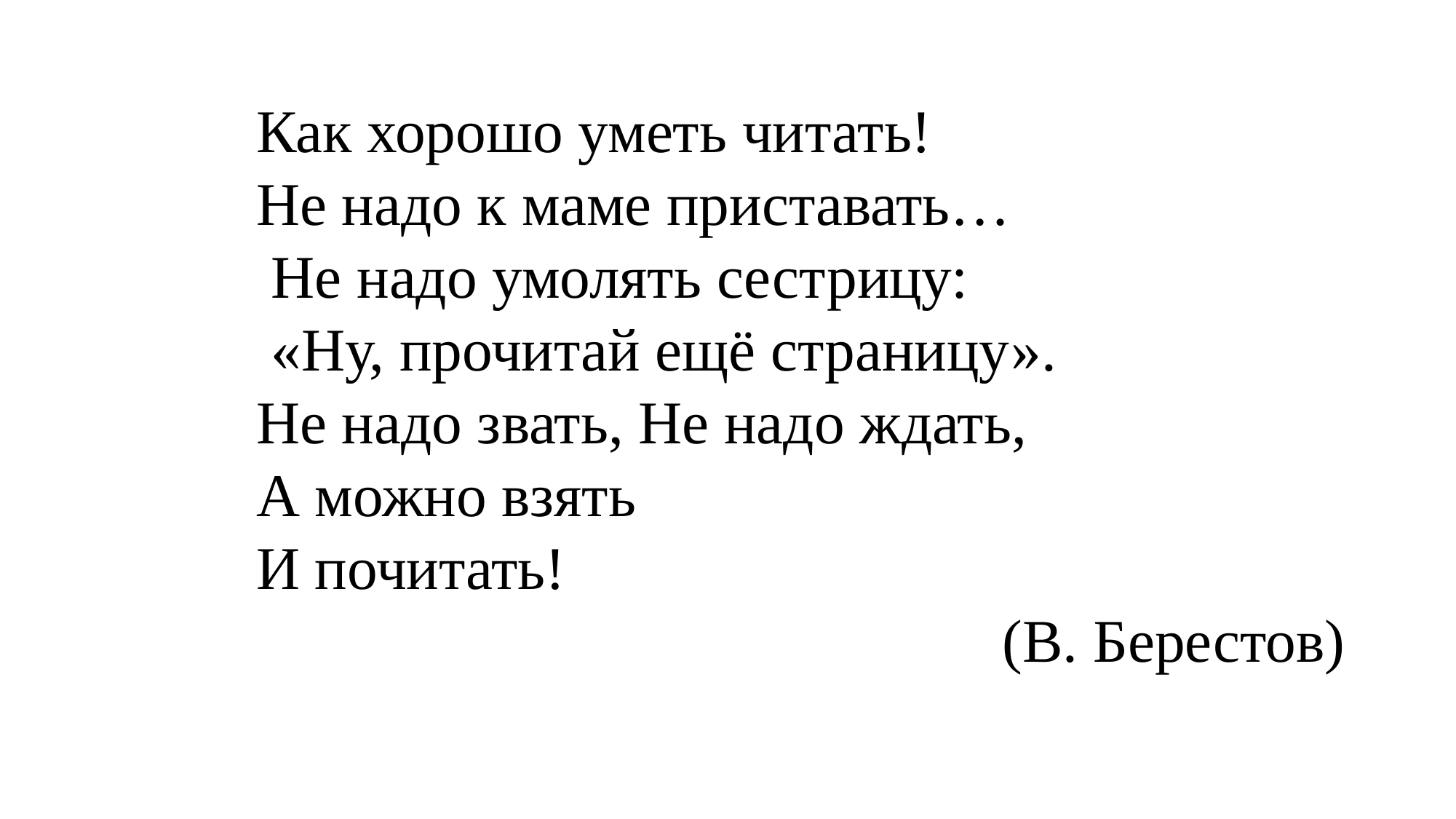

Как хорошо уметь читать!
Не надо к маме приставать…
 Не надо умолять сестрицу:
 «Ну, прочитай ещё страницу».
Не надо звать, Не надо ждать,
А можно взять
И почитать!
(В. Берестов)